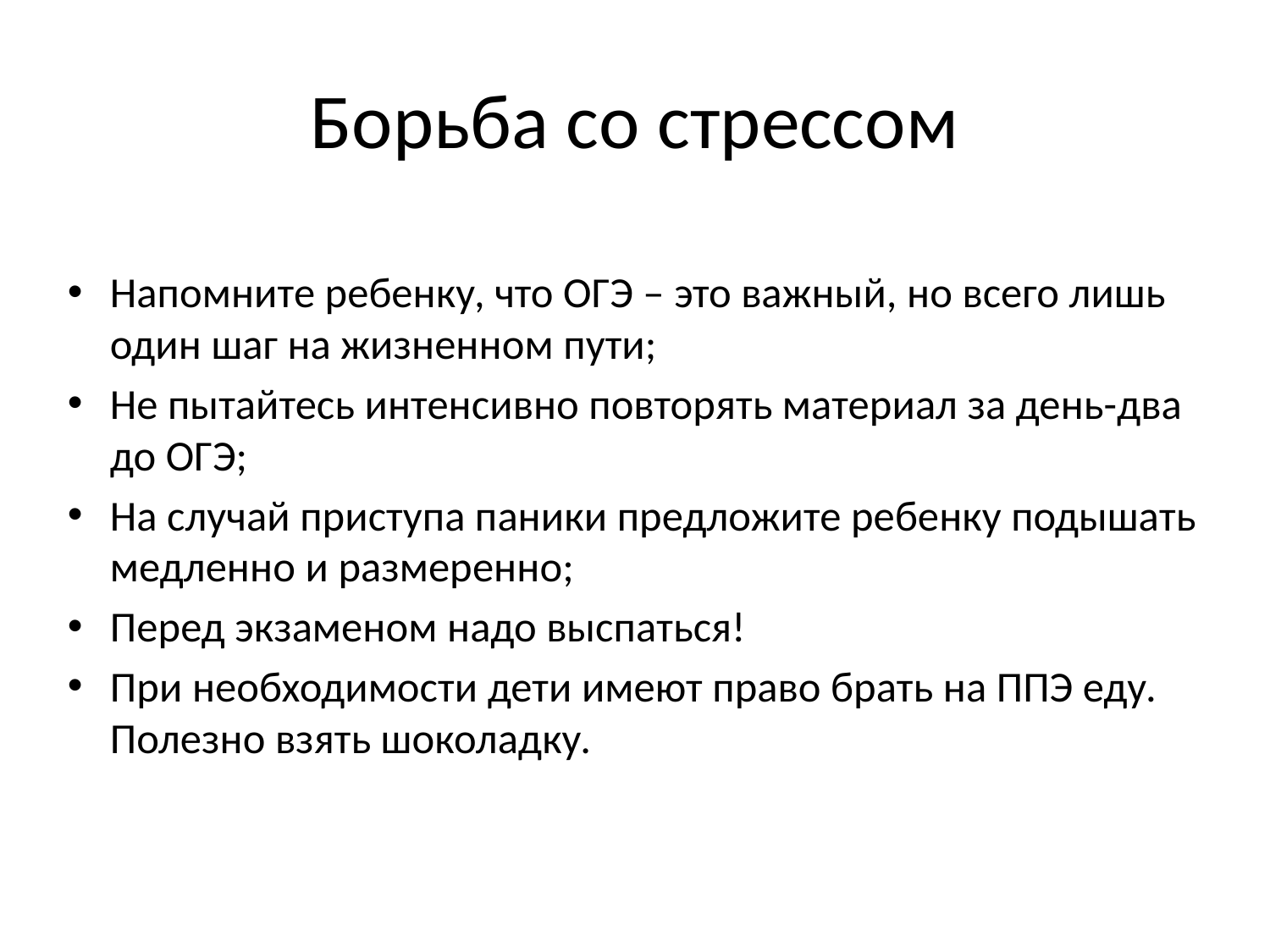

# Борьба со стрессом
Напомните ребенку, что ОГЭ – это важный, но всего лишь один шаг на жизненном пути;
Не пытайтесь интенсивно повторять материал за день-два до ОГЭ;
На случай приступа паники предложите ребенку подышать медленно и размеренно;
Перед экзаменом надо выспаться!
При необходимости дети имеют право брать на ППЭ еду. Полезно взять шоколадку.